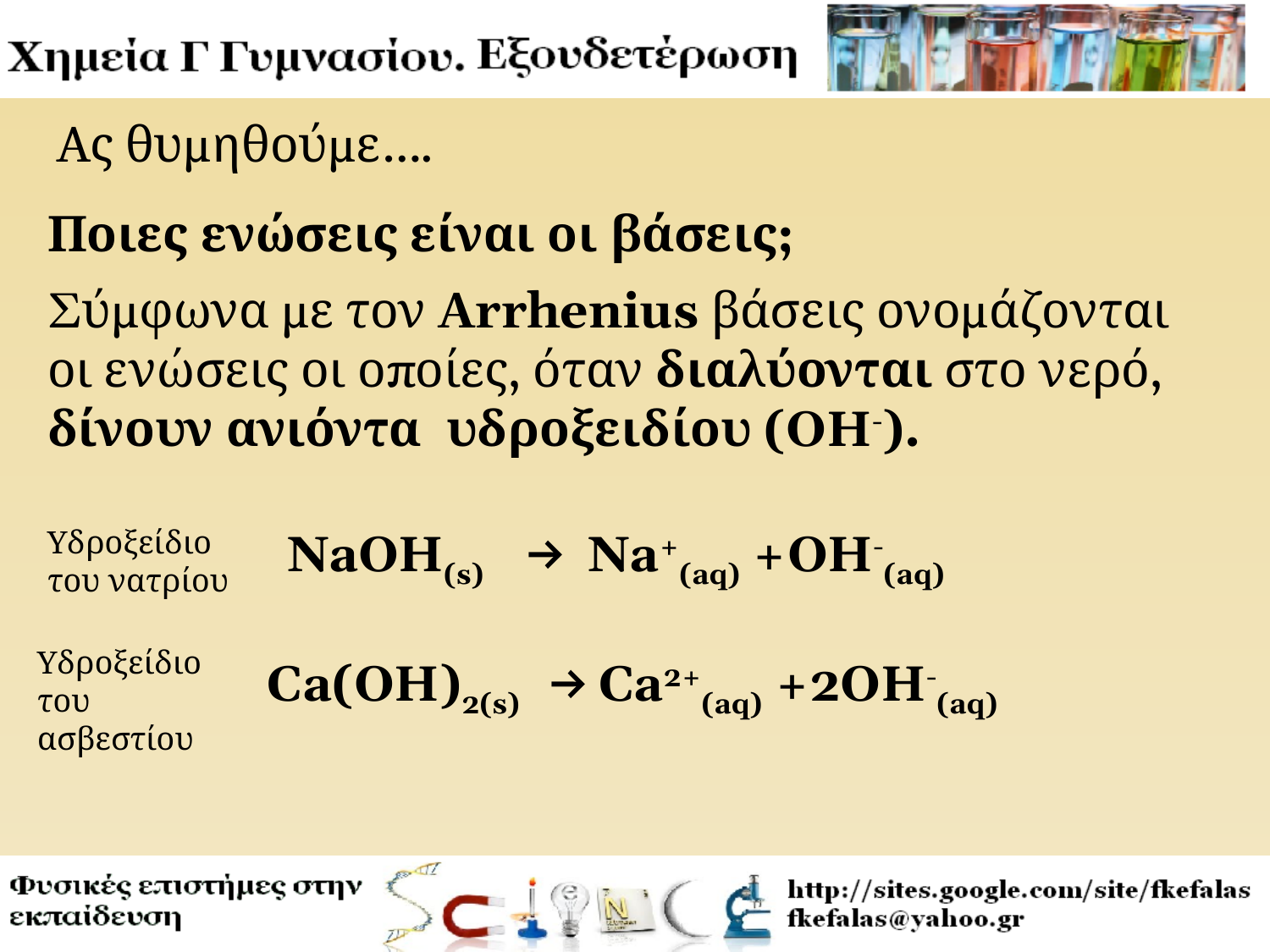

Ας θυμηθούμε….
Ποιες ενώσεις είναι οι βάσεις;

Σύμφωνα με τον Arrhenius βάσεις ονομάζονται οι ενώσεις οι οποίες, όταν διαλύονται στο νερό, δίνουν ανιόντα  υδροξειδίου (ΟΗ-).
Υδροξείδιο του νατρίου
NaOH(s)
→  Na+(aq) +OH-(aq)
Υδροξείδιο του ασβεστίου
Ca(OH)2(s)
→ Ca2+(aq) +2OH-(aq)